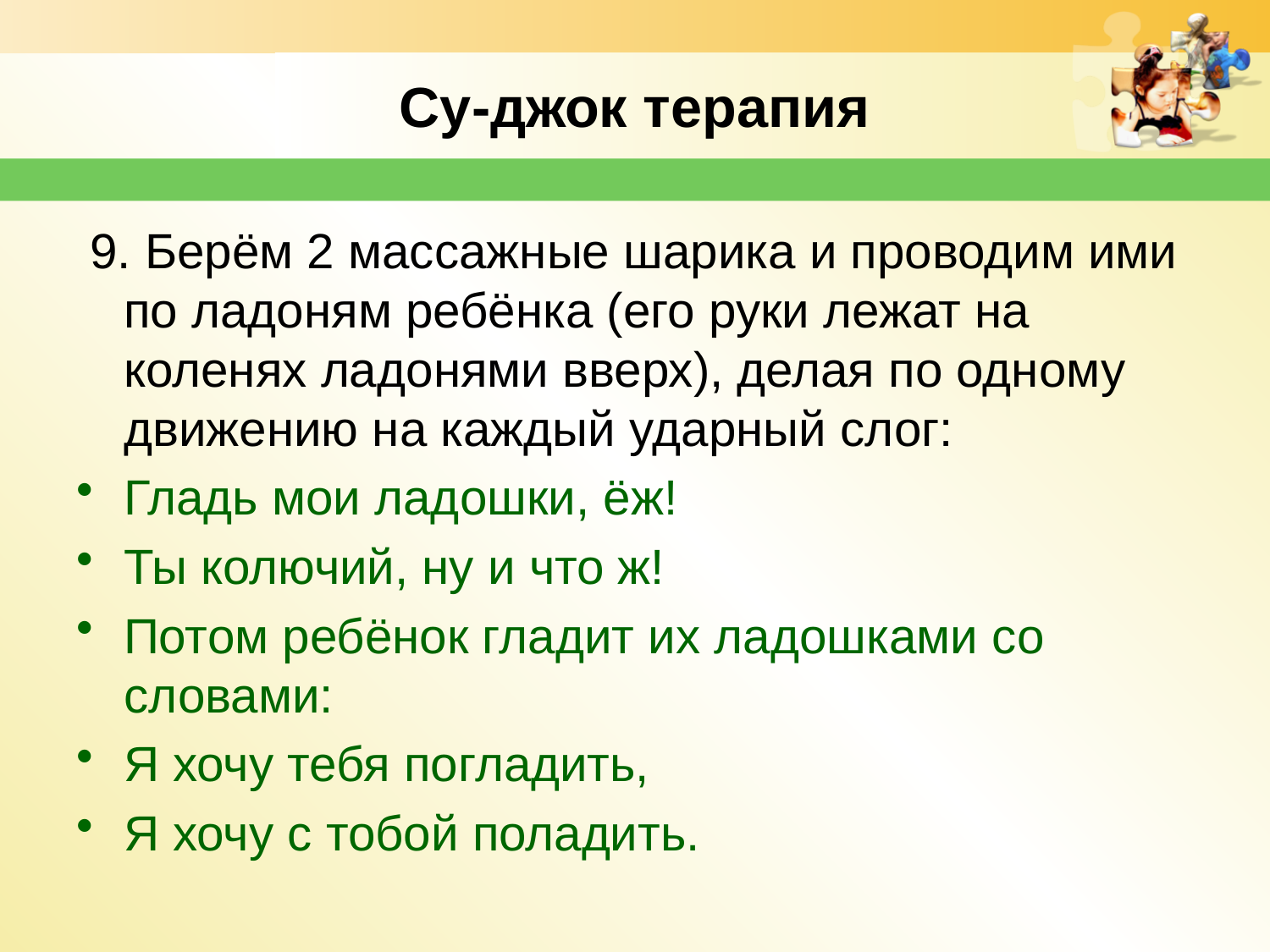

Су-джок терапия
 9. Берём 2 массажные шарика и проводим ими по ладоням ребёнка (его руки лежат на коленях ладонями вверх), делая по одному движению на каждый ударный слог:
Гладь мои ладошки, ёж!
Ты колючий, ну и что ж!
Потом ребёнок гладит их ладошками со словами:
Я хочу тебя погладить,
Я хочу с тобой поладить.